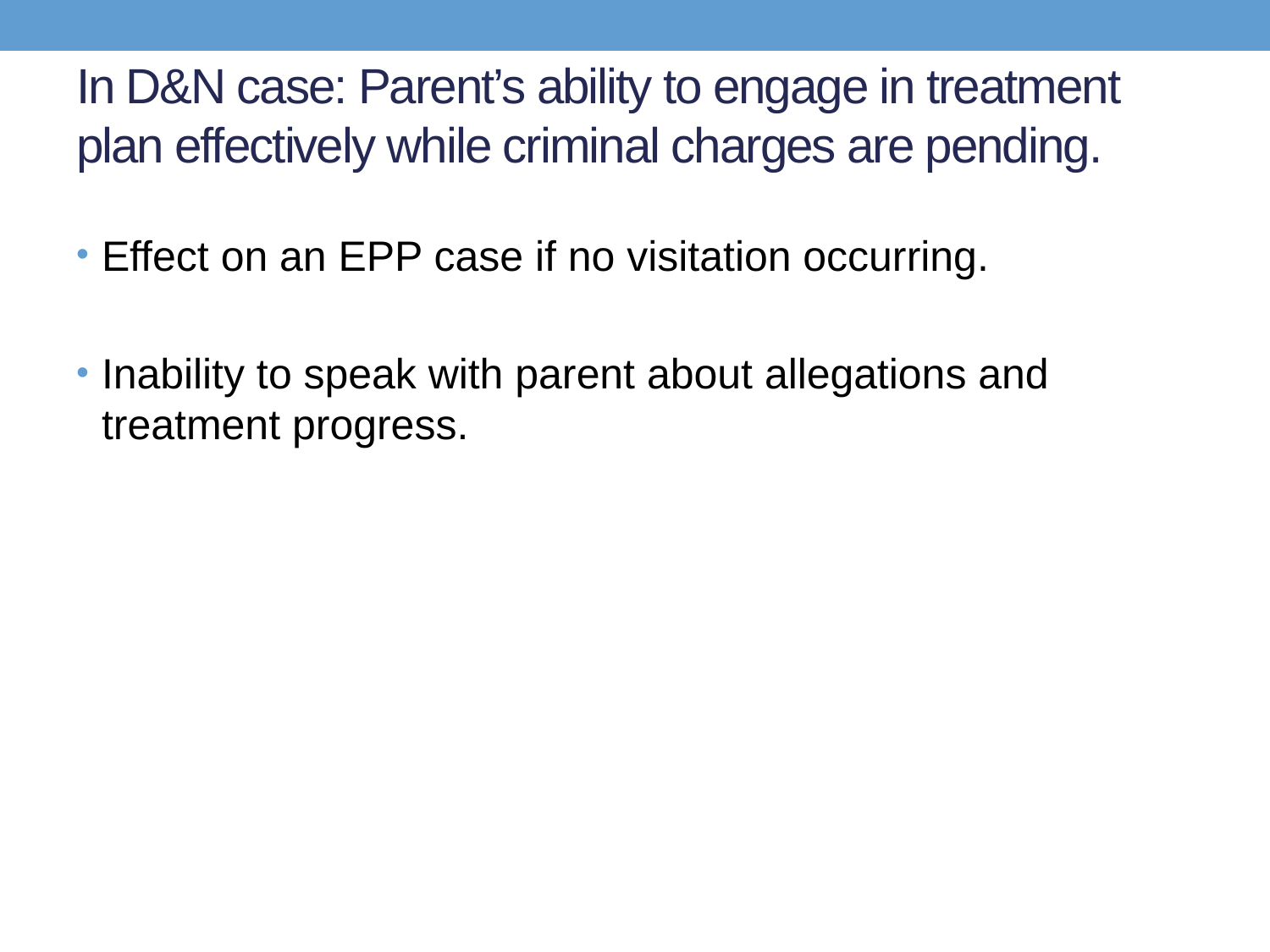

# In D&N case: Parent’s ability to engage in treatment plan effectively while criminal charges are pending.
Effect on an EPP case if no visitation occurring.

Inability to speak with parent about allegations and treatment progress.